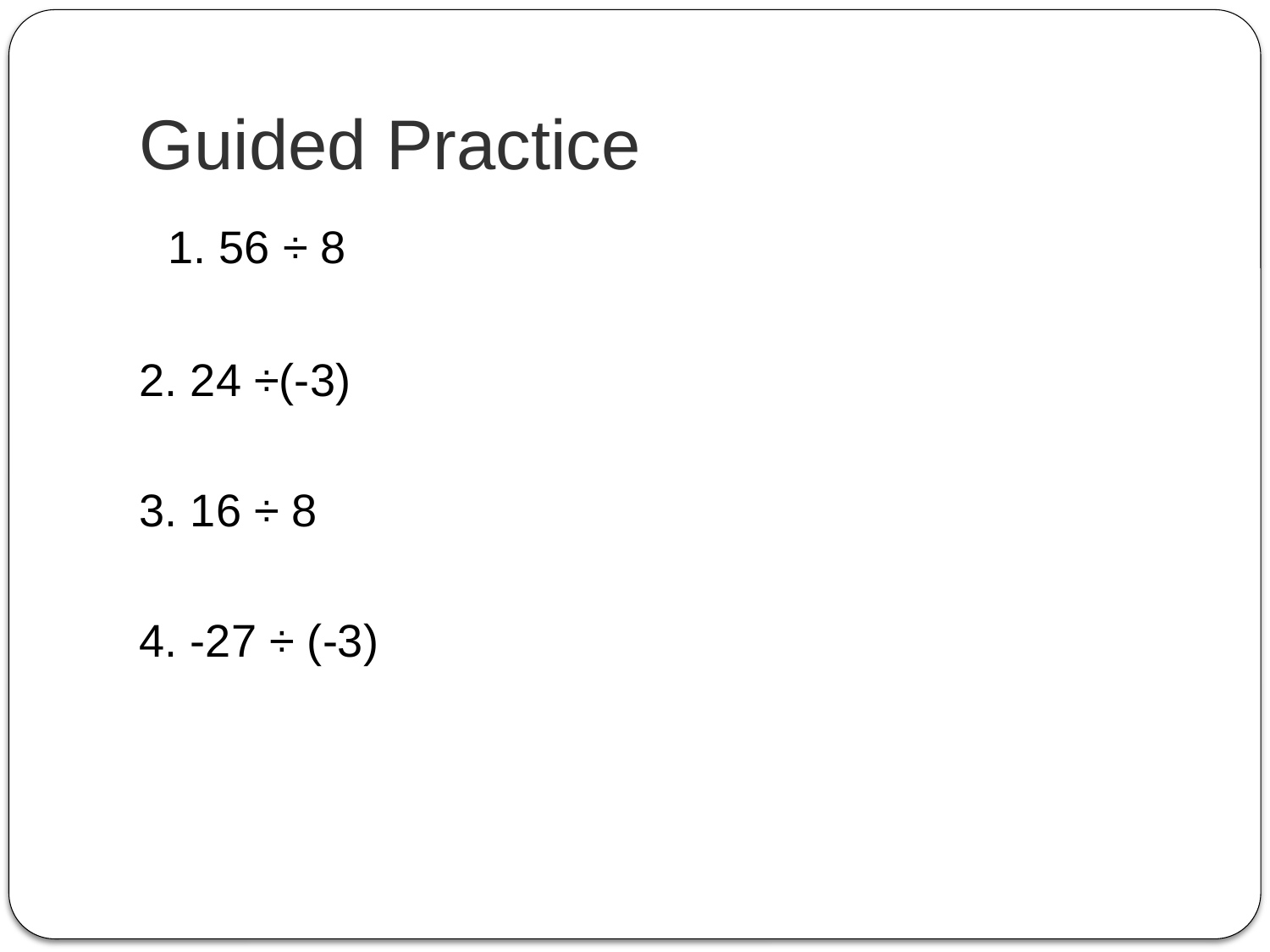

# Guided Practice
  1. 56 ÷ 8

2. 24 ÷(-3)

3. 16 ÷ 8

4. -27 ÷ (-3)